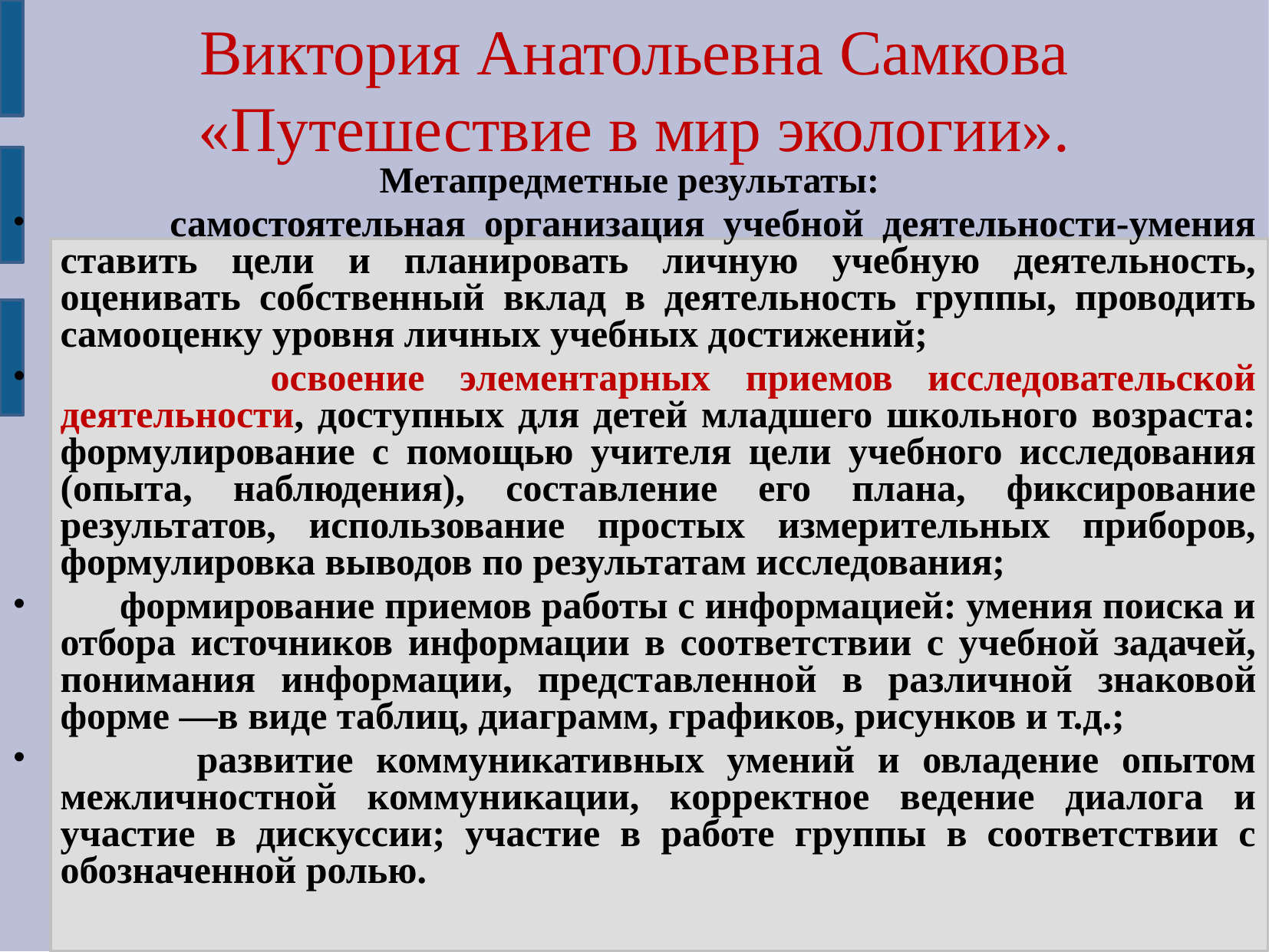

Виктория Анатольевна Самкова «Путешествие в мир экологии».
Метапредметные результаты:
      самостоятельная организация учебной деятельности-умения ставить цели и планировать личную учебную деятельность, оценивать собственный вклад в деятельность группы, проводить самооценку уровня личных учебных достижений;
      освоение элементарных приемов исследовательской деятельности, доступных для детей младшего школьного возраста: формулирование с помощью учителя цели учебного исследования (опыта, наблюдения), составление его плана, фиксирование результатов, использование простых измерительных приборов, формулировка выводов по результатам исследования;
      формирование приемов работы с информацией: умения поиска и отбора источников информации в соответствии с учебной задачей, понимания информации, представленной в различной знаковой форме —в виде таблиц, диаграмм, графиков, рисунков и т.д.;
      развитие коммуникативных умений и овладение опытом межличностной коммуникации, корректное ведение диалога и участие в дискуссии; участие в работе группы в соответствии с обозначенной ролью.